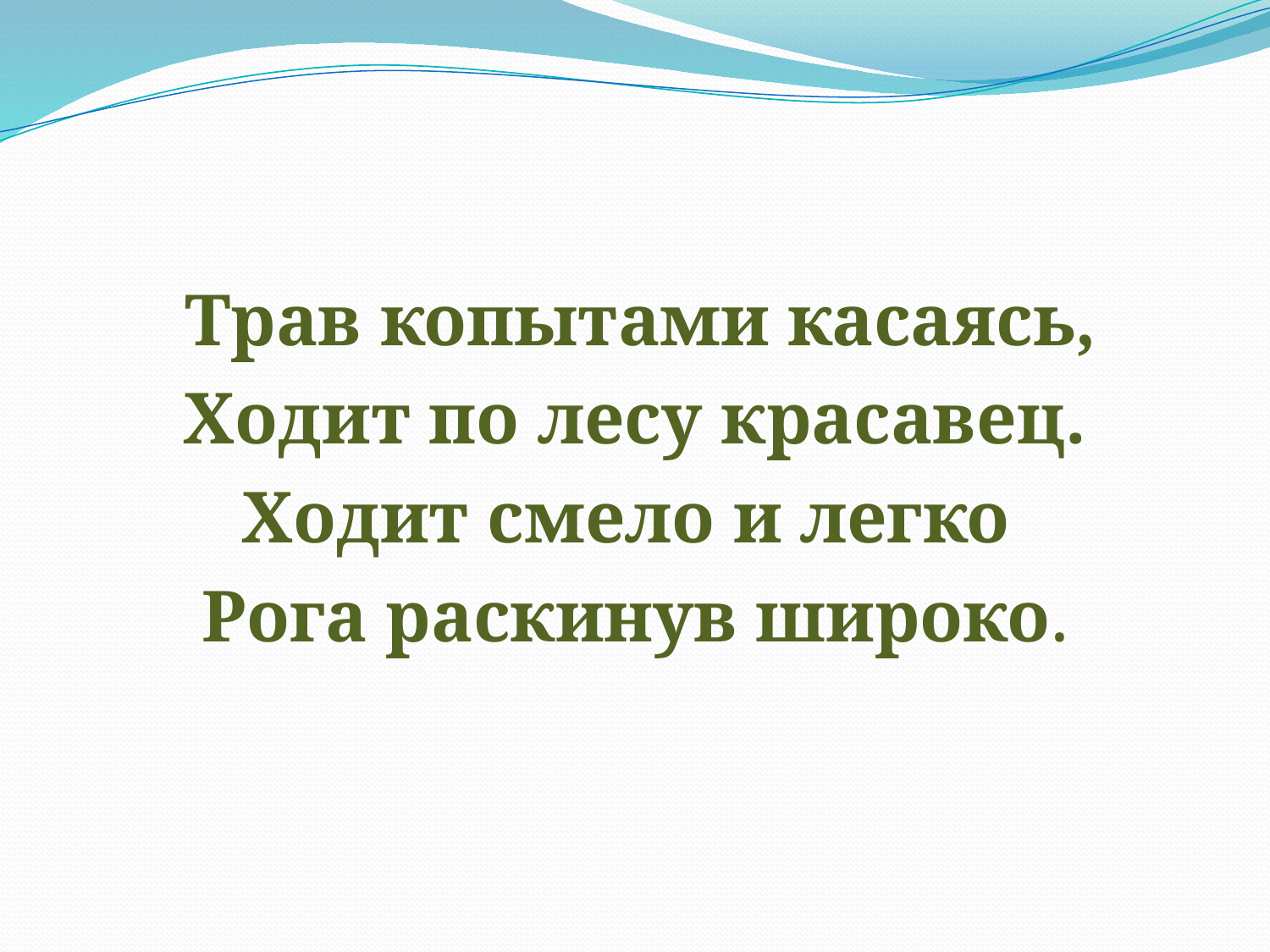

#
 Трав копытами касаясь,
Ходит по лесу красавец.
Ходит смело и легко
Рога раскинув широко.